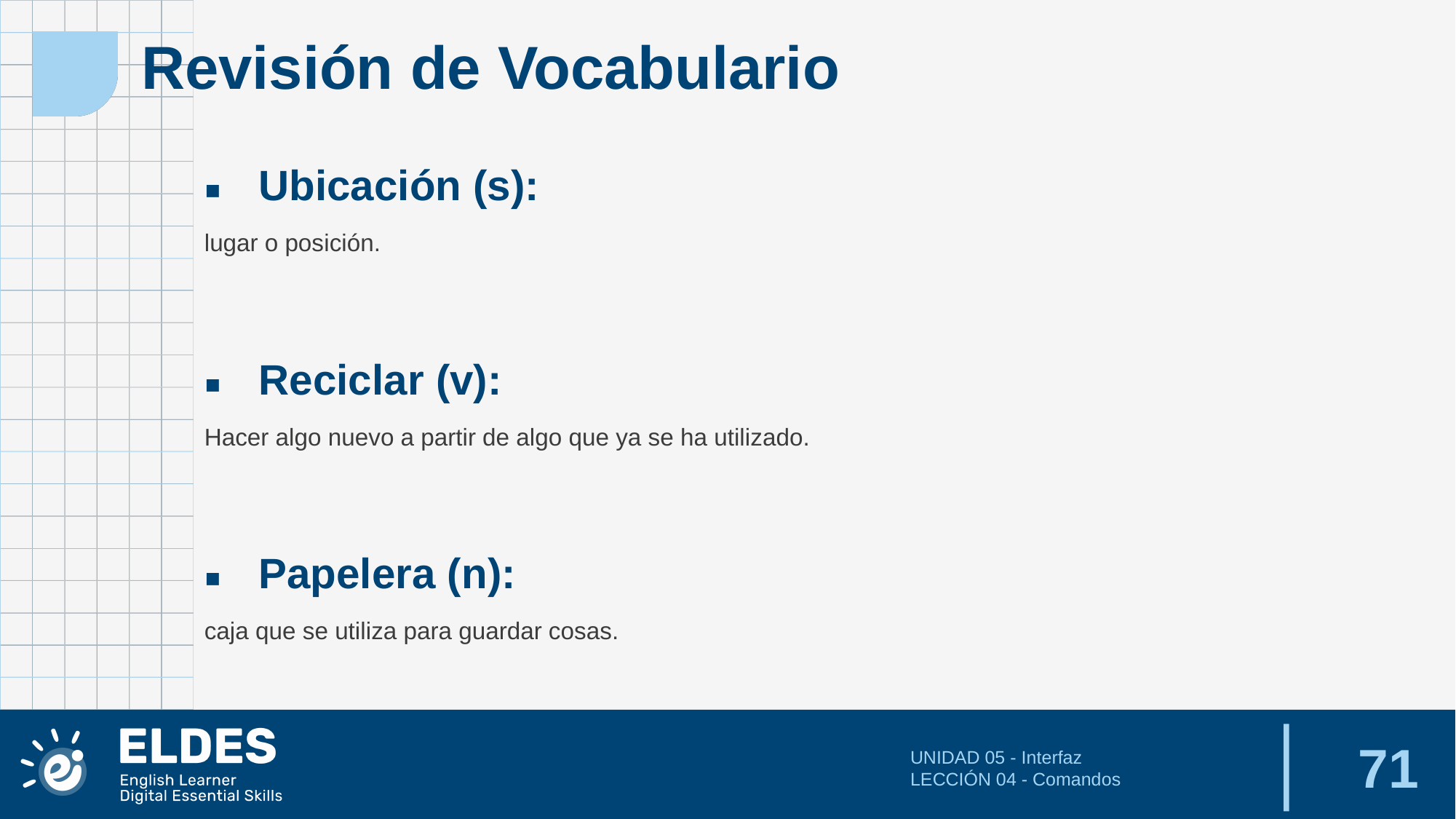

Revisión de Vocabulario
Ubicación (s):
lugar o posición.
Reciclar (v):
Hacer algo nuevo a partir de algo que ya se ha utilizado.
Papelera (n):
caja que se utiliza para guardar cosas.
71
UNIDAD 05 - Interfaz
LECCIÓN 04 - Comandos